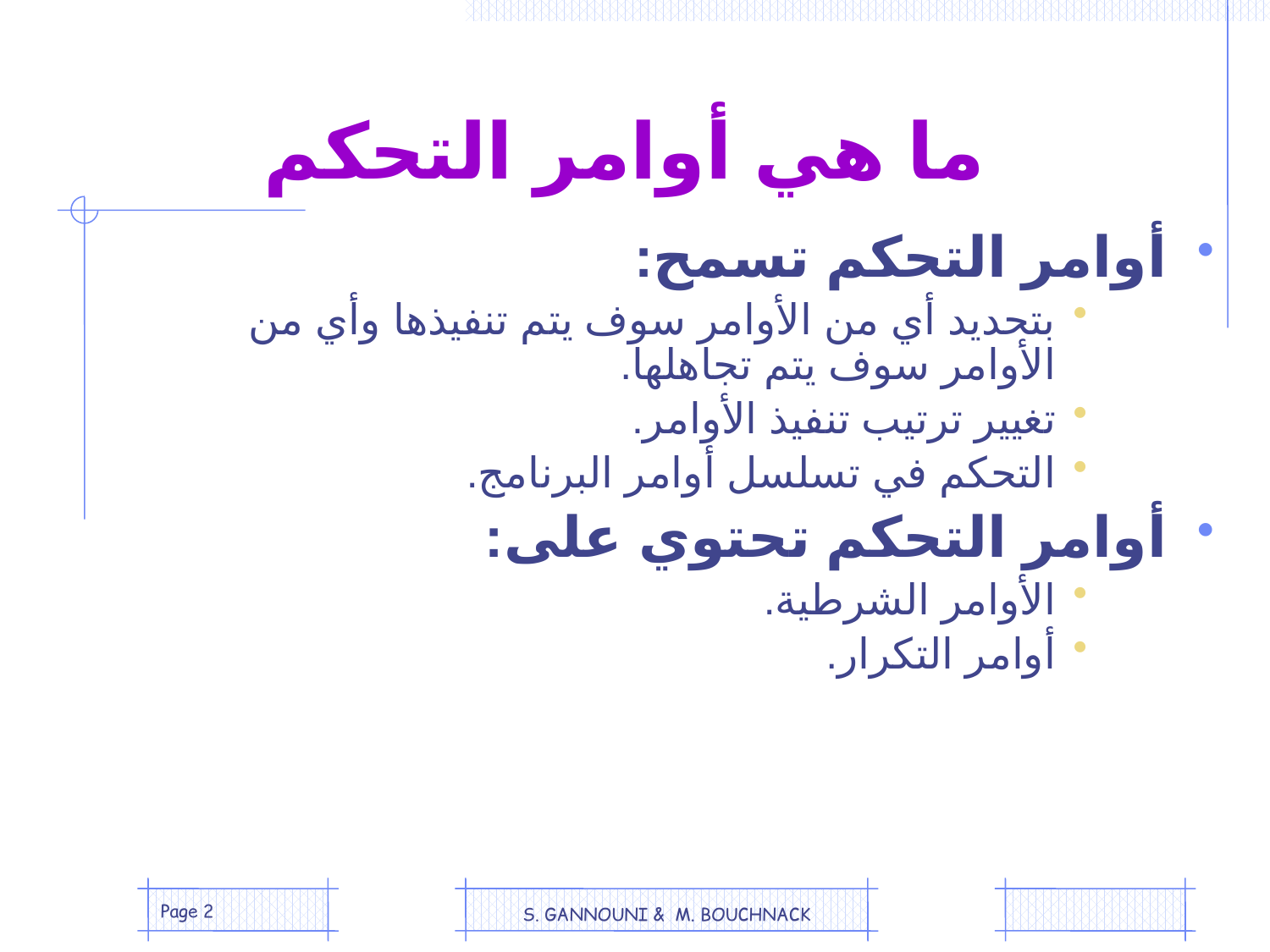

# ما هي أوامر التحكم
أوامر التحكم تسمح:
بتحديد أي من الأوامر سوف يتم تنفيذها وأي من الأوامر سوف يتم تجاهلها.
تغيير ترتيب تنفيذ الأوامر.
التحكم في تسلسل أوامر البرنامج.
أوامر التحكم تحتوي على:
الأوامر الشرطية.
أوامر التكرار.
Page 2
S. GANNOUNI &  M. BOUCHNACK